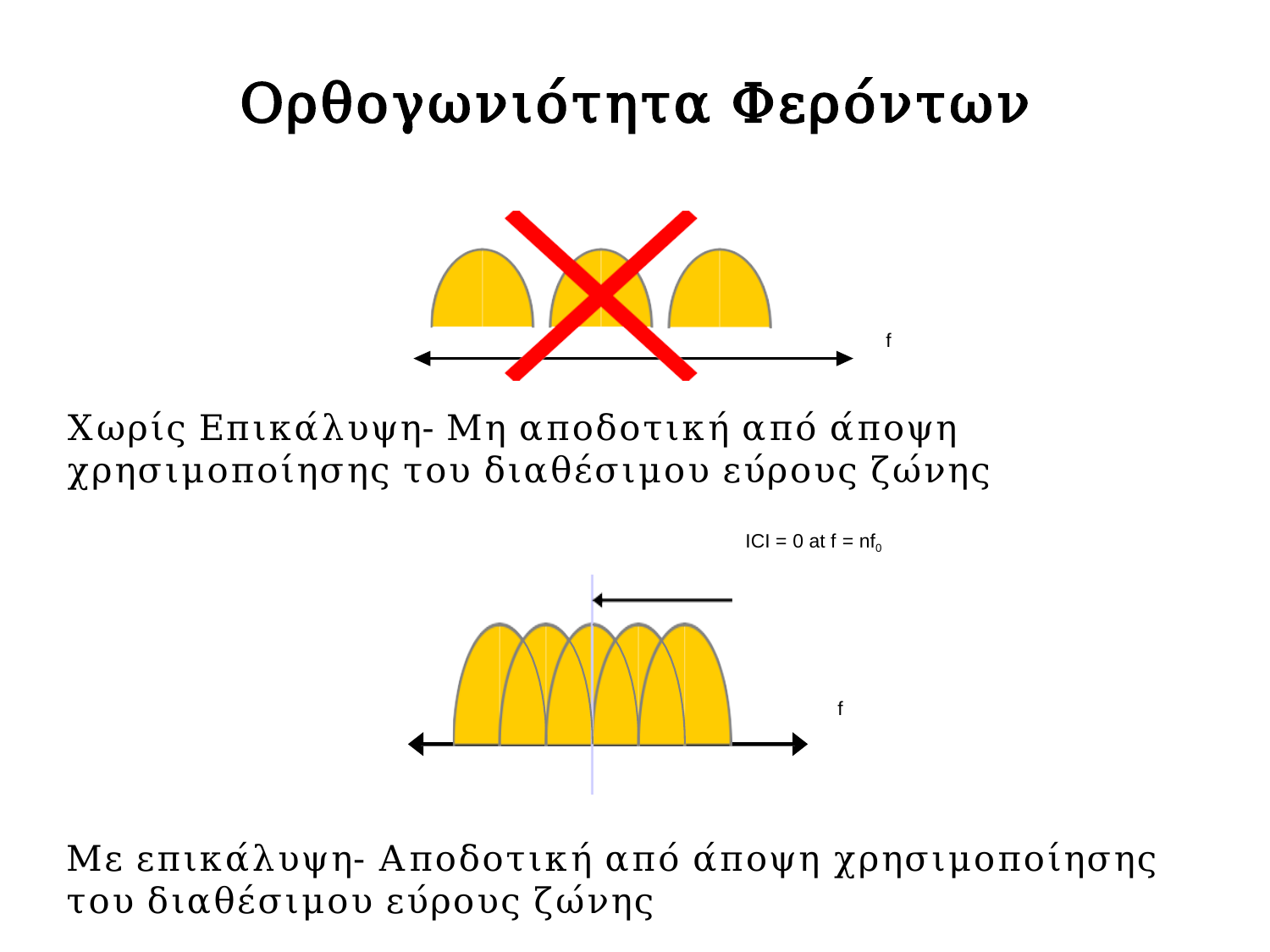

# Ορθογωνιότητα Φερόντων

f

Χωρίς Επικάλυψη- Μη αποδοτική από άποψη χρησιμοποίησης του διαθέσιμου εύρους ζώνης
ICI = 0 at f = nf0

f

Με επικάλυψη- Αποδοτική από άποψη χρησιμοποίησης του διαθέσιμου εύρους ζώνης